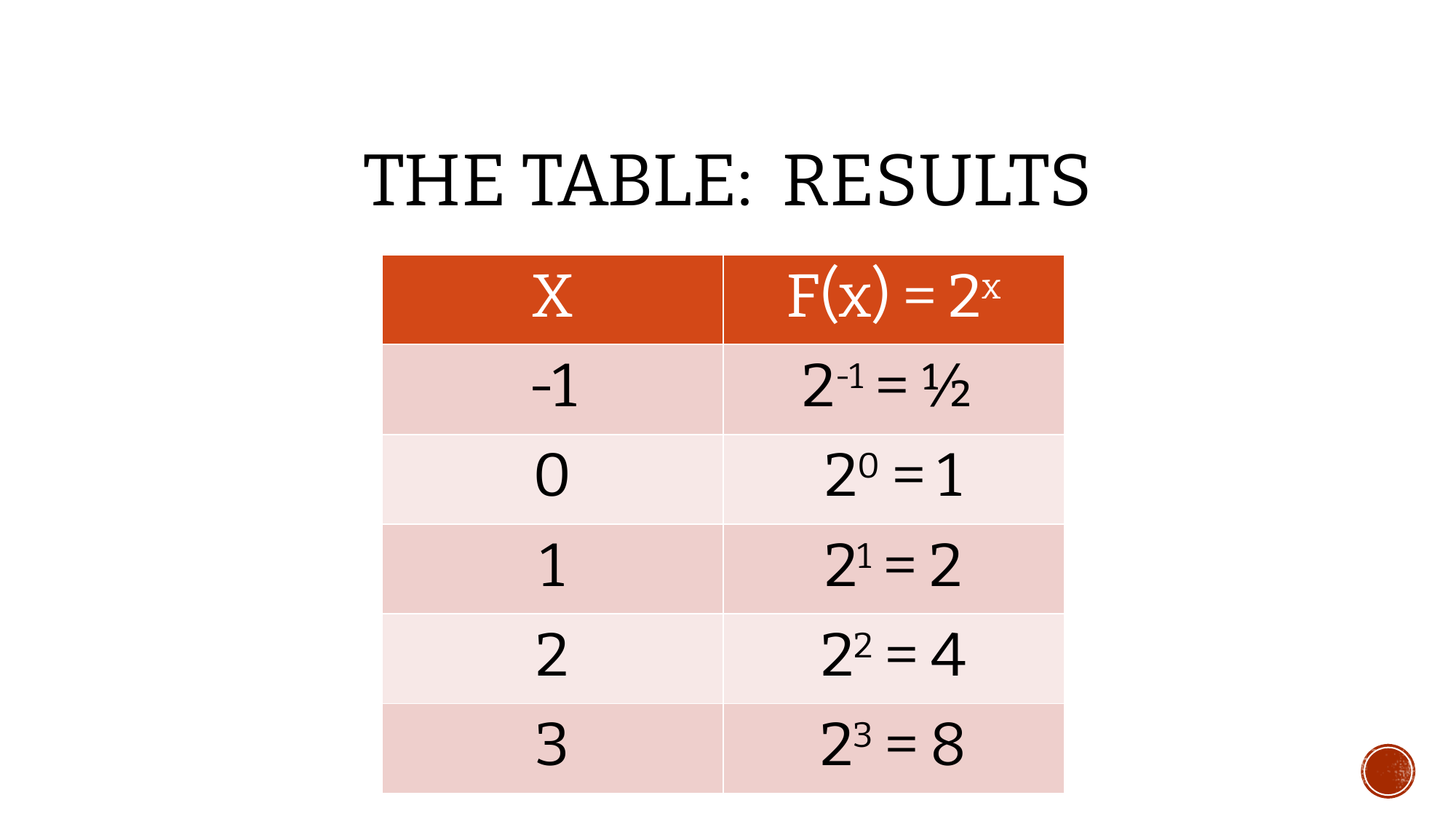

# The Table:  Results
| X | F(x) = 2x |
| --- | --- |
| -1 | 2-1 = ½ |
| 0 | 20 = 1 |
| 1 | 21 = 2 |
| 2 | 22 = 4 |
| 3 | 23 = 8 |